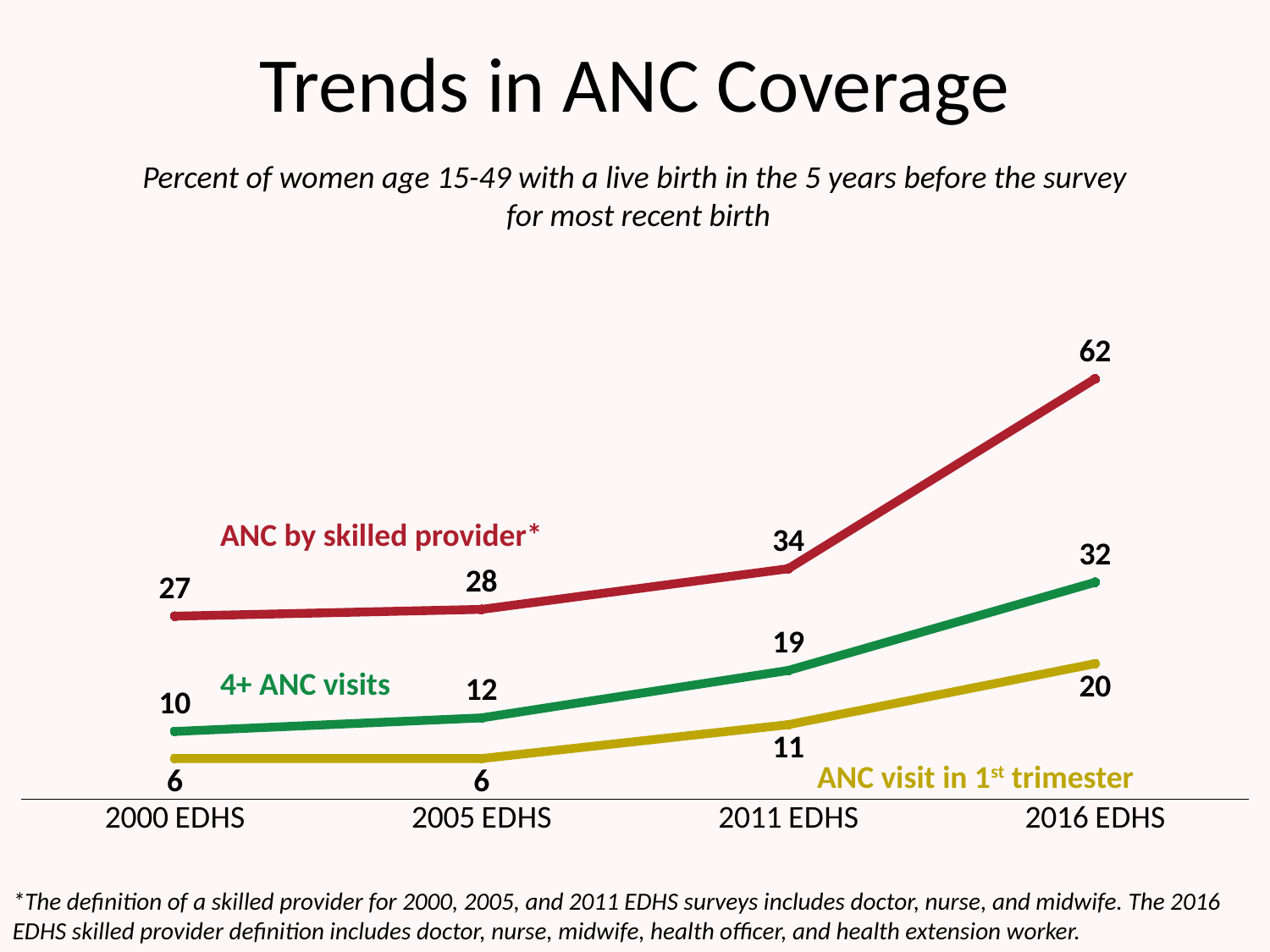

# Trends in ANC Coverage
Percent of women age 15-49 with a live birth in the 5 years before the survey
 for most recent birth

### Chart

| Category | ANC by skilled provider* | 4+ ANC visits | ANC in 1st trimester |
|---|---|---|---|
| 2000 EDHS | 27.0 | 10.0 | 6.0 |
| 2005 EDHS | 28.0 | 12.0 | 6.0 |
| 2011 EDHS | 34.0 | 19.0 | 11.0 |
| 2016 EDHS | 62.0 | 32.0 | 20.0 |
ANC by skilled provider*
4+ ANC visits
ANC visit in 1st trimester
*The definition of a skilled provider for 2000, 2005, and 2011 EDHS surveys includes doctor, nurse, and midwife. The 2016 EDHS skilled provider definition includes doctor, nurse, midwife, health officer, and health extension worker.